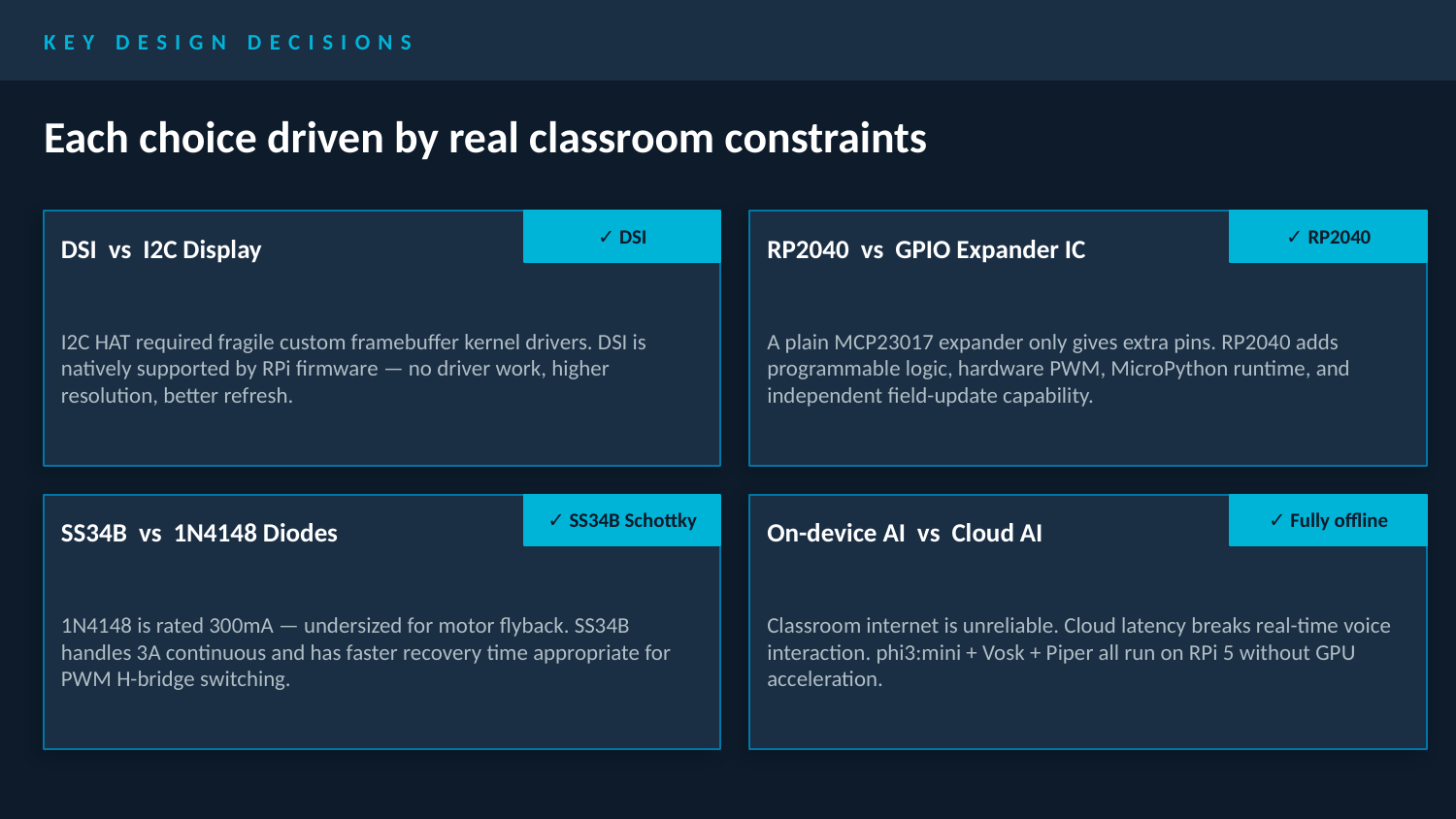

KEY DESIGN DECISIONS
Each choice driven by real classroom constraints

✓ DSI
✓ RP2040
DSI  vs  I2C Display
RP2040  vs  GPIO Expander IC
I2C HAT required fragile custom framebuffer kernel drivers. DSI is natively supported by RPi firmware — no driver work, higher resolution, better refresh.
A plain MCP23017 expander only gives extra pins. RP2040 adds programmable logic, hardware PWM, MicroPython runtime, and independent field-update capability.

✓ SS34B Schottky
✓ Fully offline
SS34B  vs  1N4148 Diodes
On-device AI  vs  Cloud AI
1N4148 is rated 300mA — undersized for motor flyback. SS34B handles 3A continuous and has faster recovery time appropriate for PWM H-bridge switching.
Classroom internet is unreliable. Cloud latency breaks real-time voice interaction. phi3:mini + Vosk + Piper all run on RPi 5 without GPU acceleration.